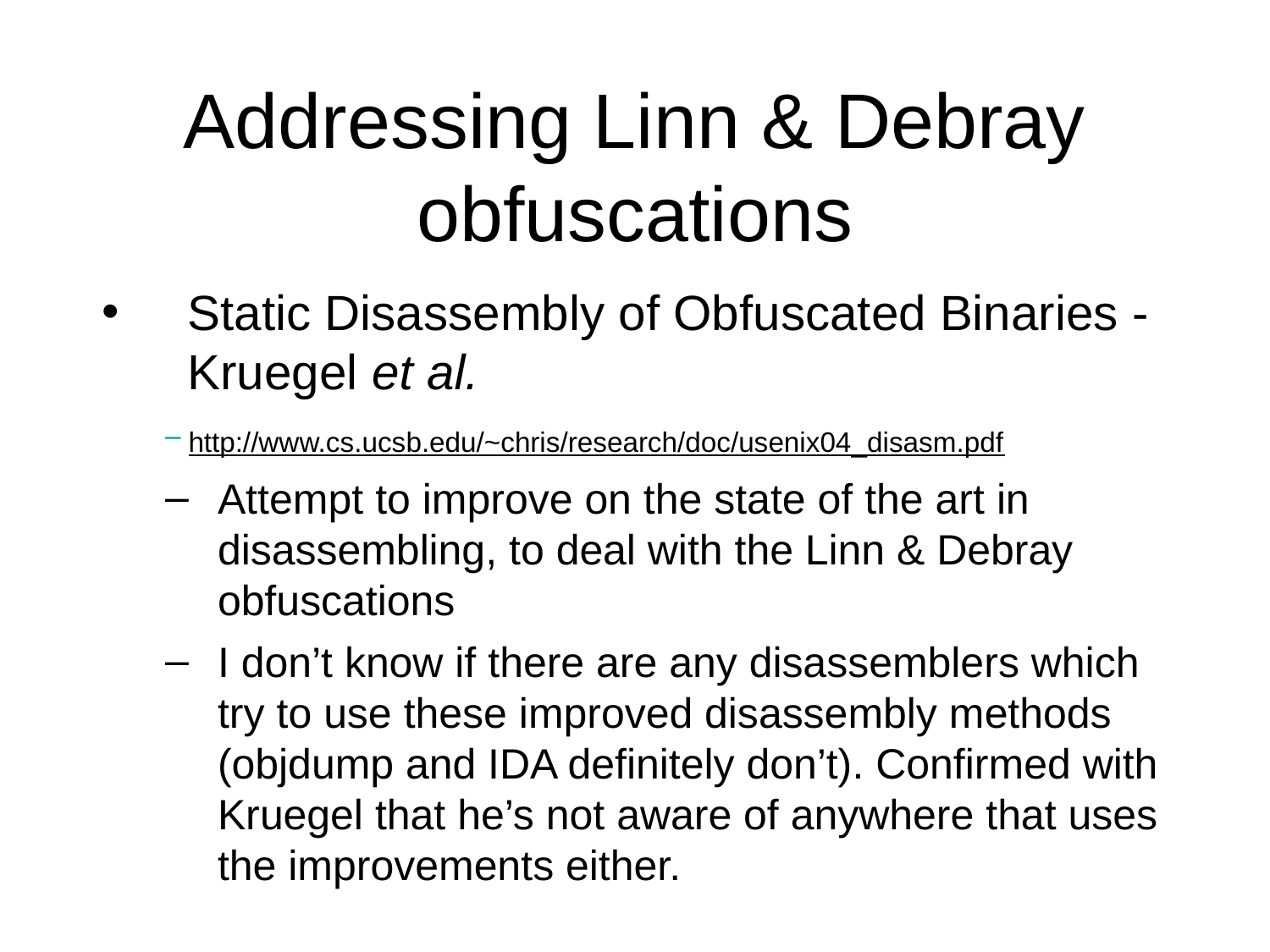

Addressing Linn & Debray obfuscations
Static Disassembly of Obfuscated Binaries - Kruegel et al.
http://www.cs.ucsb.edu/~chris/research/doc/usenix04_disasm.pdf
Attempt to improve on the state of the art in disassembling, to deal with the Linn & Debray obfuscations
I don’t know if there are any disassemblers which try to use these improved disassembly methods (objdump and IDA definitely don’t). Confirmed with Kruegel that he’s not aware of anywhere that uses the improvements either.